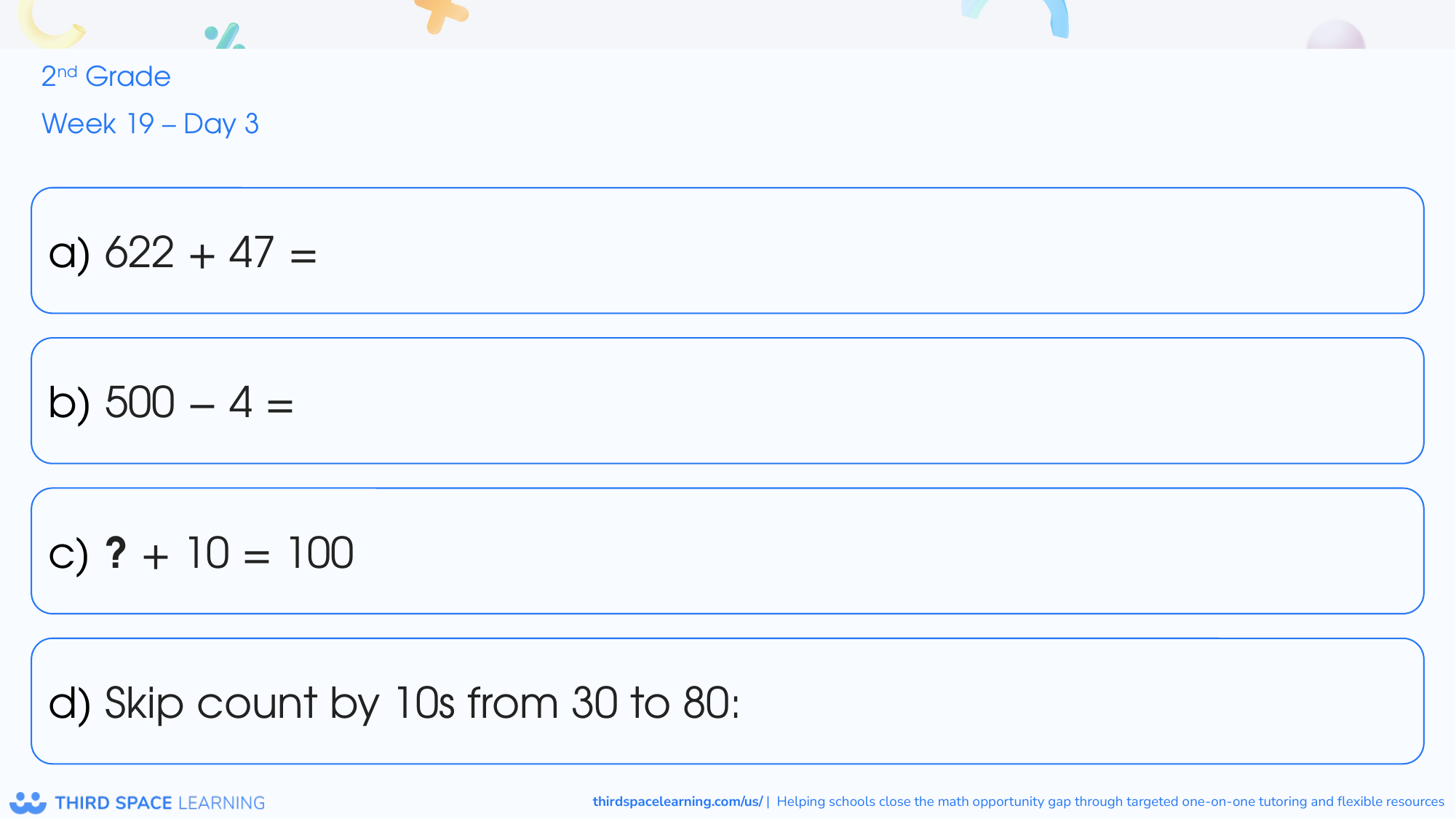

2nd Grade
Week 19 – Day 3
622 + 47 =
500 − 4 =
? + 10 = 100
Skip count by 10s from 30 to 80: